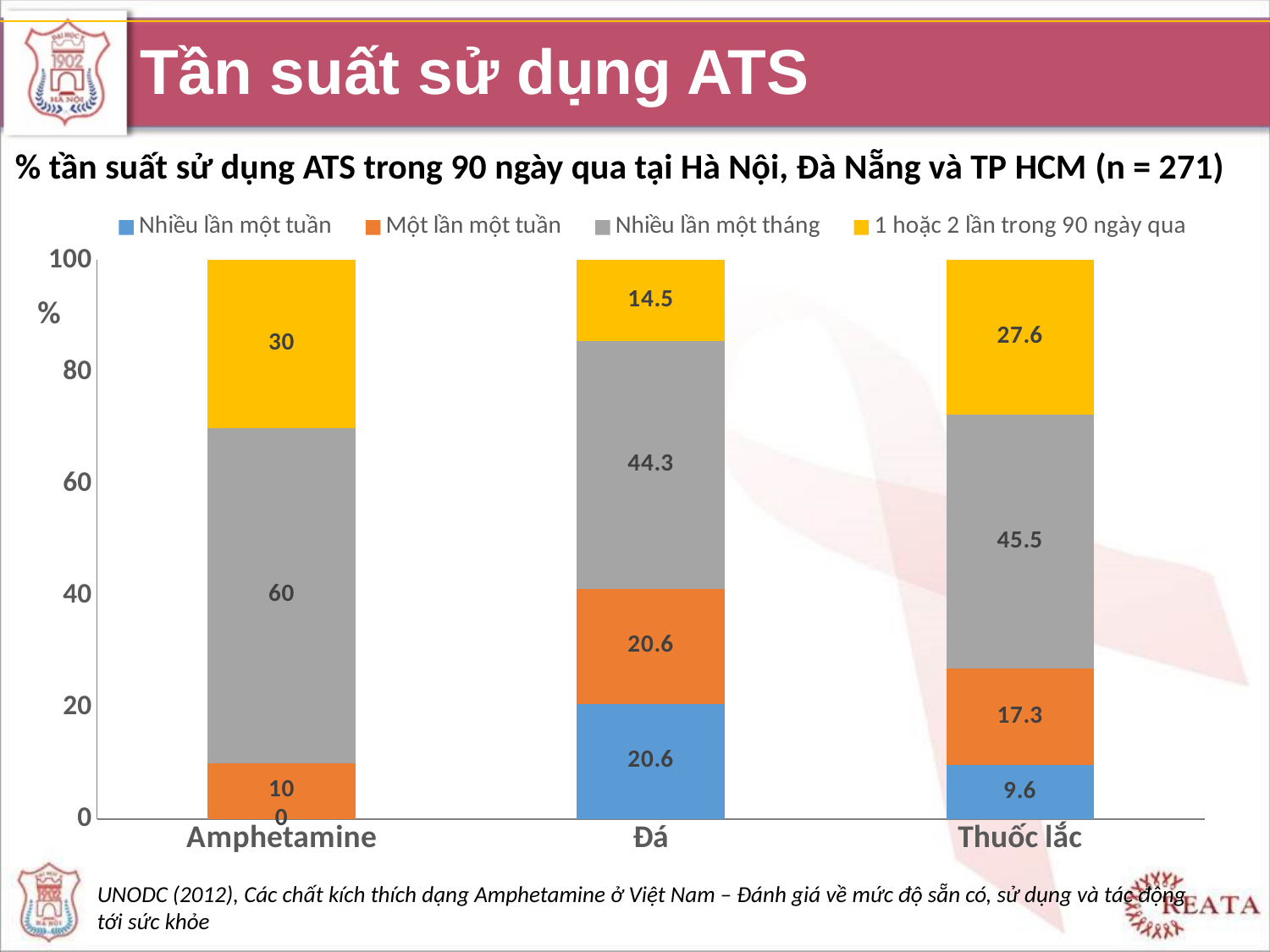

# Tần suất sử dụng ATS
% tần suất sử dụng ATS trong 90 ngày qua tại Hà Nội, Đà Nẵng và TP HCM (n = 271)

### Chart

| Category | Nhiều lần một tuần | Một lần một tuần | Nhiều lần một tháng | 1 hoặc 2 lần trong 90 ngày qua |
|---|---|---|---|---|
| Amphetamine | 0.0 | 10.0 | 60.0 | 30.0 |
| Đá | 20.6 | 20.6 | 44.3 | 14.5 |
| Thuốc lắc | 9.6 | 17.3 | 45.5 | 27.6 |
UNODC (2012), Các chất kích thích dạng Amphetamine ở Việt Nam – Đánh giá về mức độ sẵn có, sử dụng và tác động tới sức khỏe